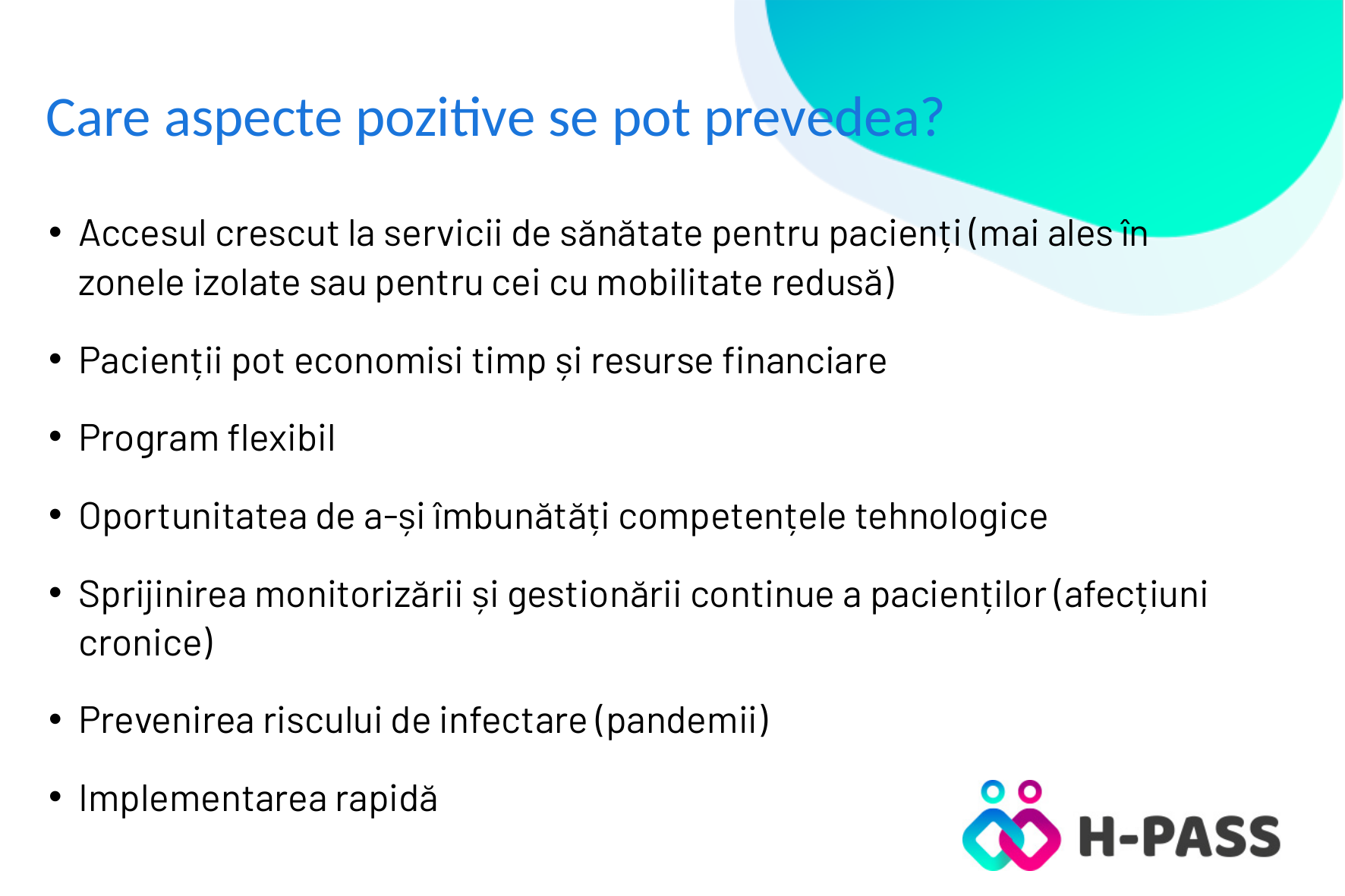

# Care aspecte pozitive se pot prevedea?
Accesul crescut la servicii de sănătate pentru pacienți (mai ales în zonele izolate sau pentru cei cu mobilitate redusă)
Pacienții pot economisi timp și resurse financiare
Program flexibil
Oportunitatea de a-și îmbunătăți competențele tehnologice
Sprijinirea monitorizării și gestionării continue a pacienților (afecțiuni cronice)
Prevenirea riscului de infectare (pandemii)
Implementarea rapidă